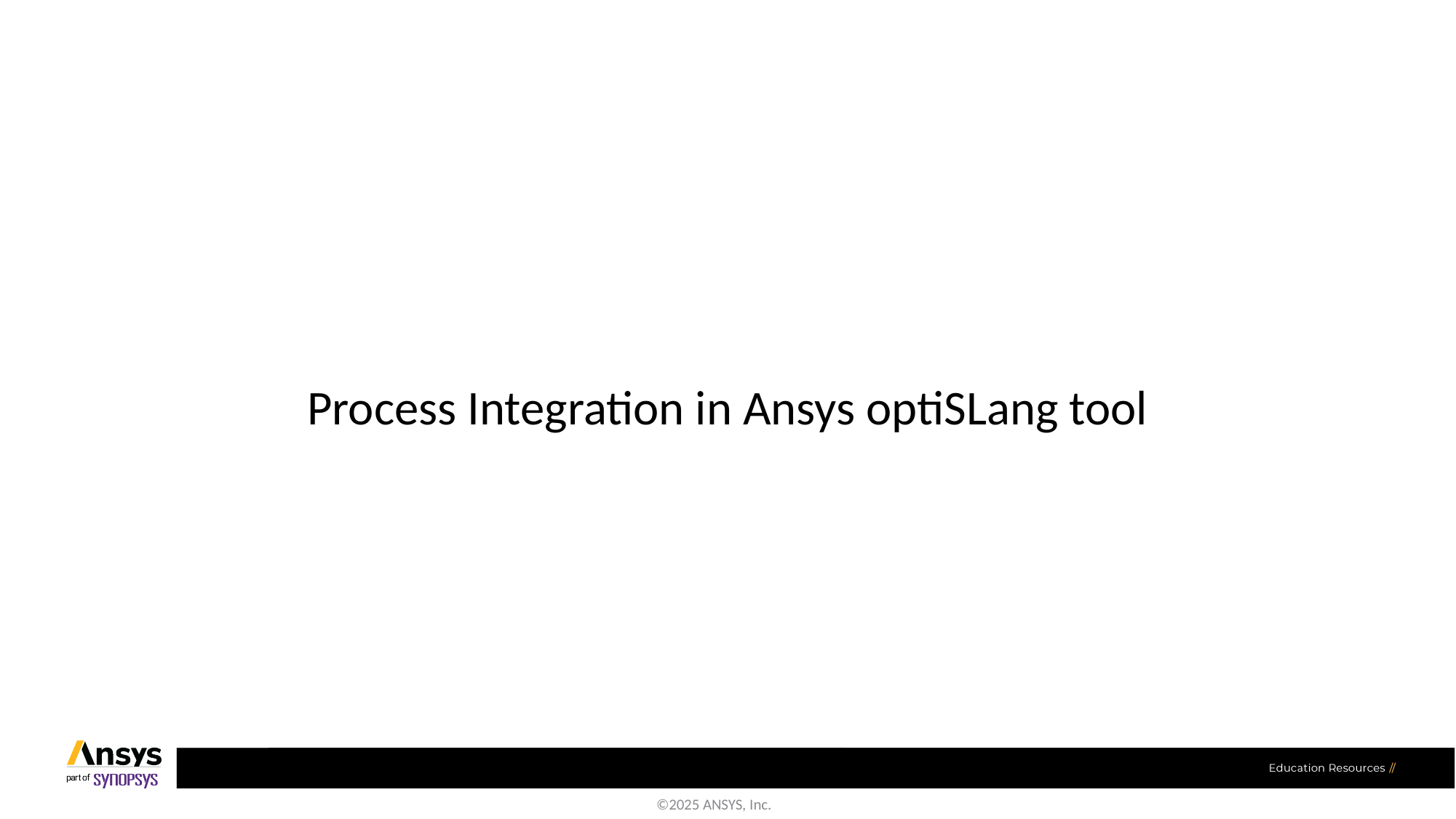

# Process Integration in Ansys optiSLang tool